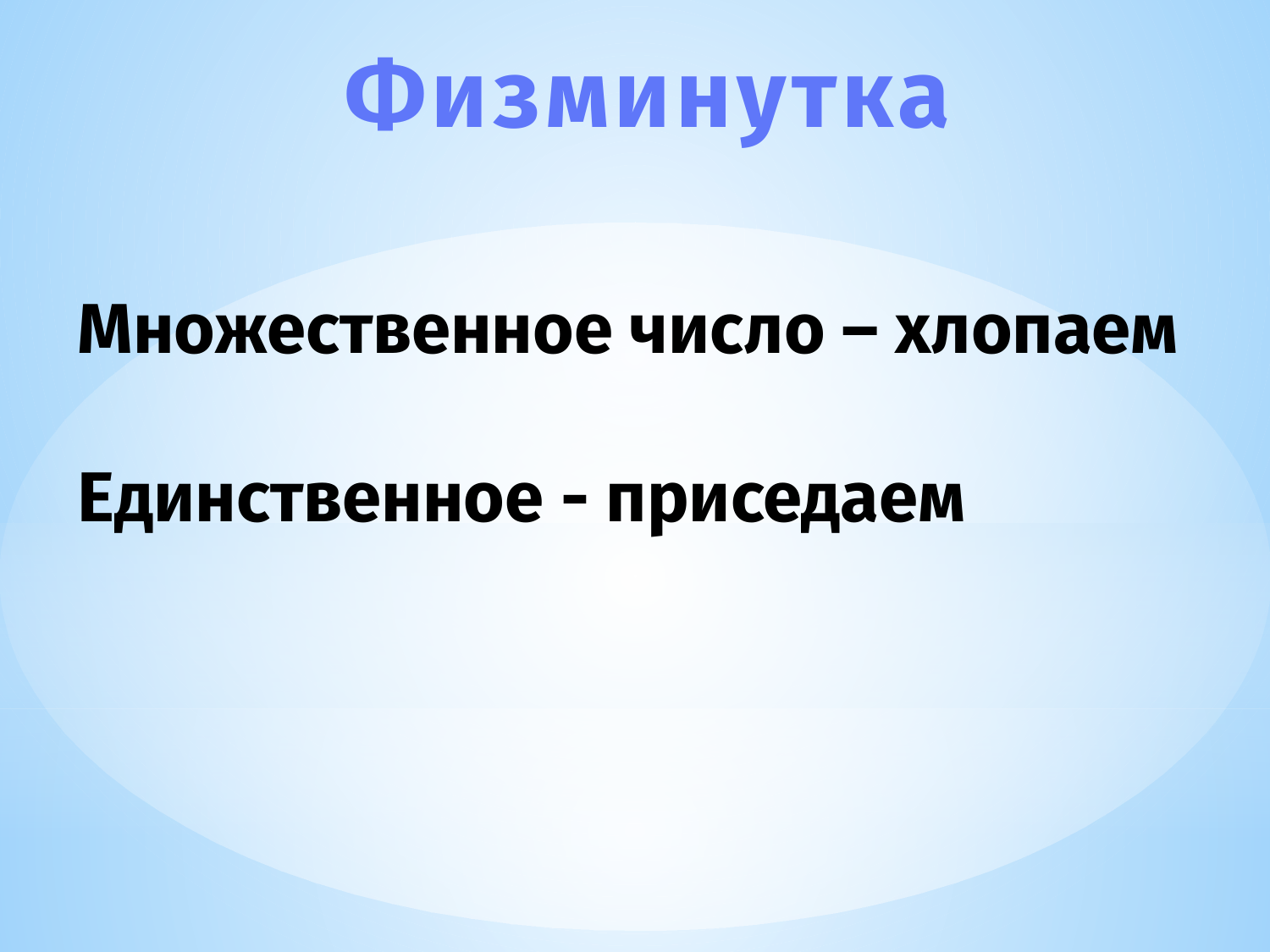

Физминутка
Множественное число – хлопаем

Единственное - приседаем